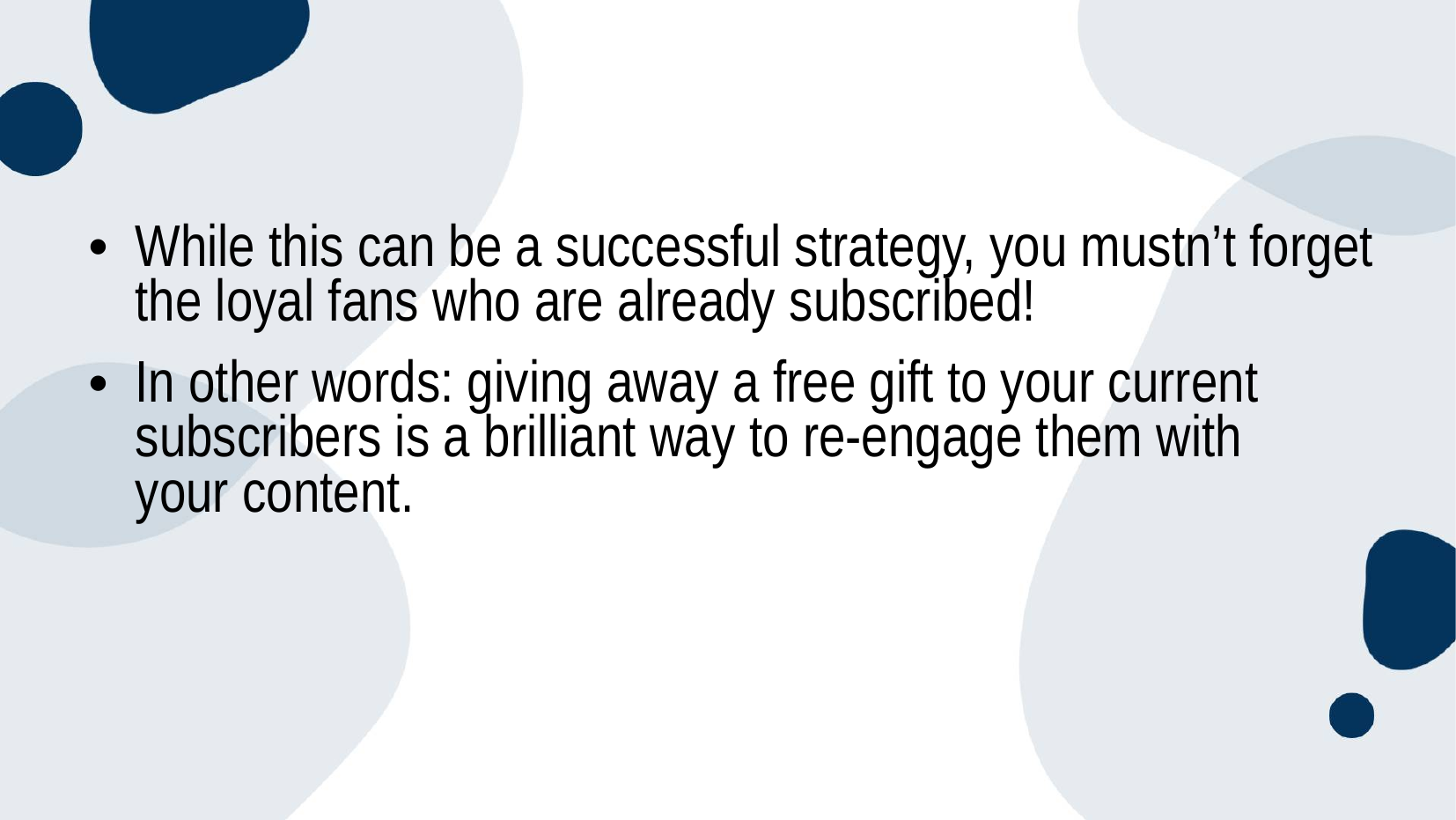

While this can be a successful strategy, you mustn’t forget the loyal fans who are already subscribed!
In other words: giving away a free gift to your current subscribers is a brilliant way to re-engage them with    your content.